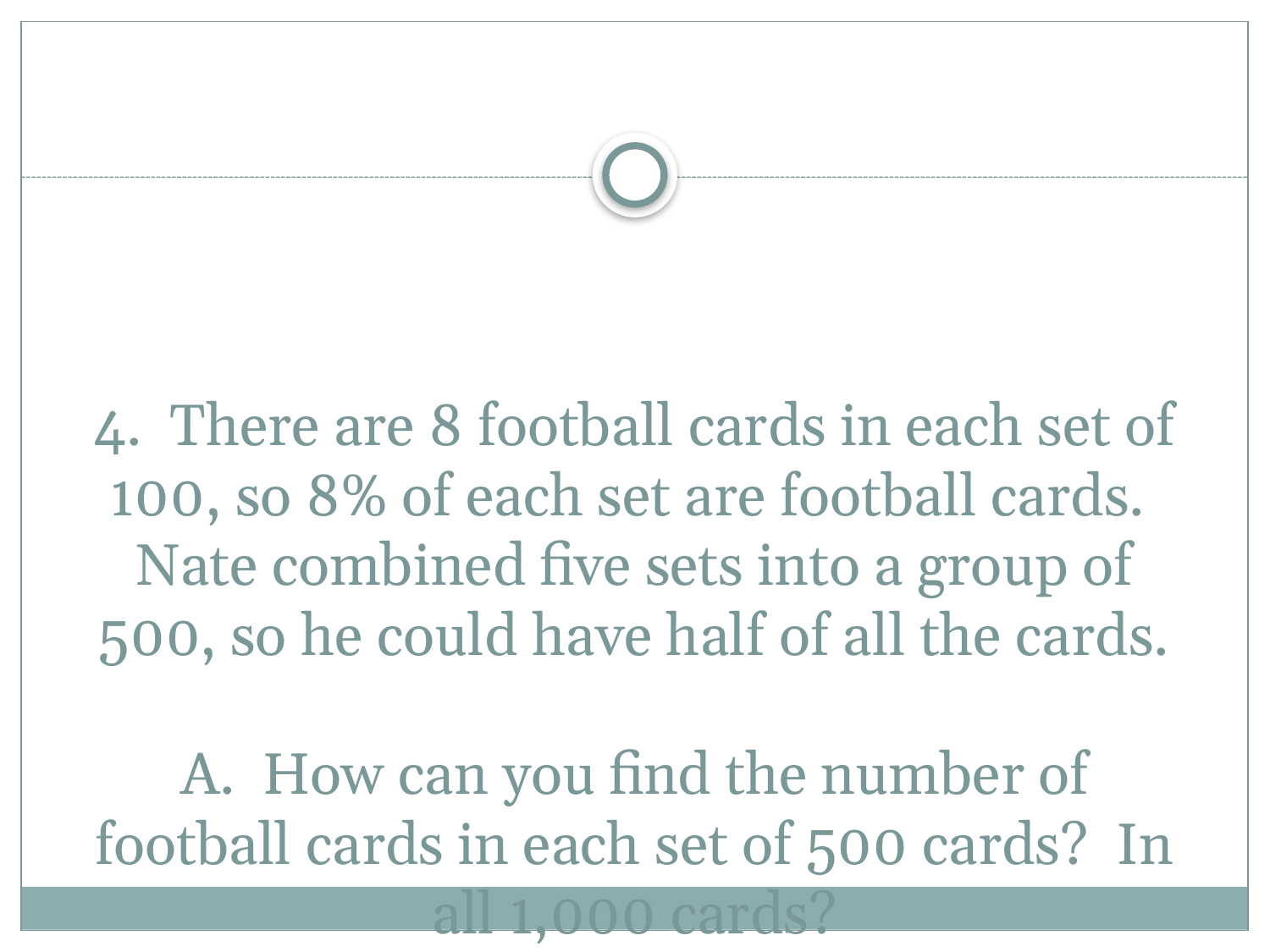

# 4.  There are 8 football cards in each set of 100, so 8% of each set are football cards.  Nate combined five sets into a group of 500, so he could have half of all the cards. A.  How can you find the number of football cards in each set of 500 cards?  In all 1,000 cards?